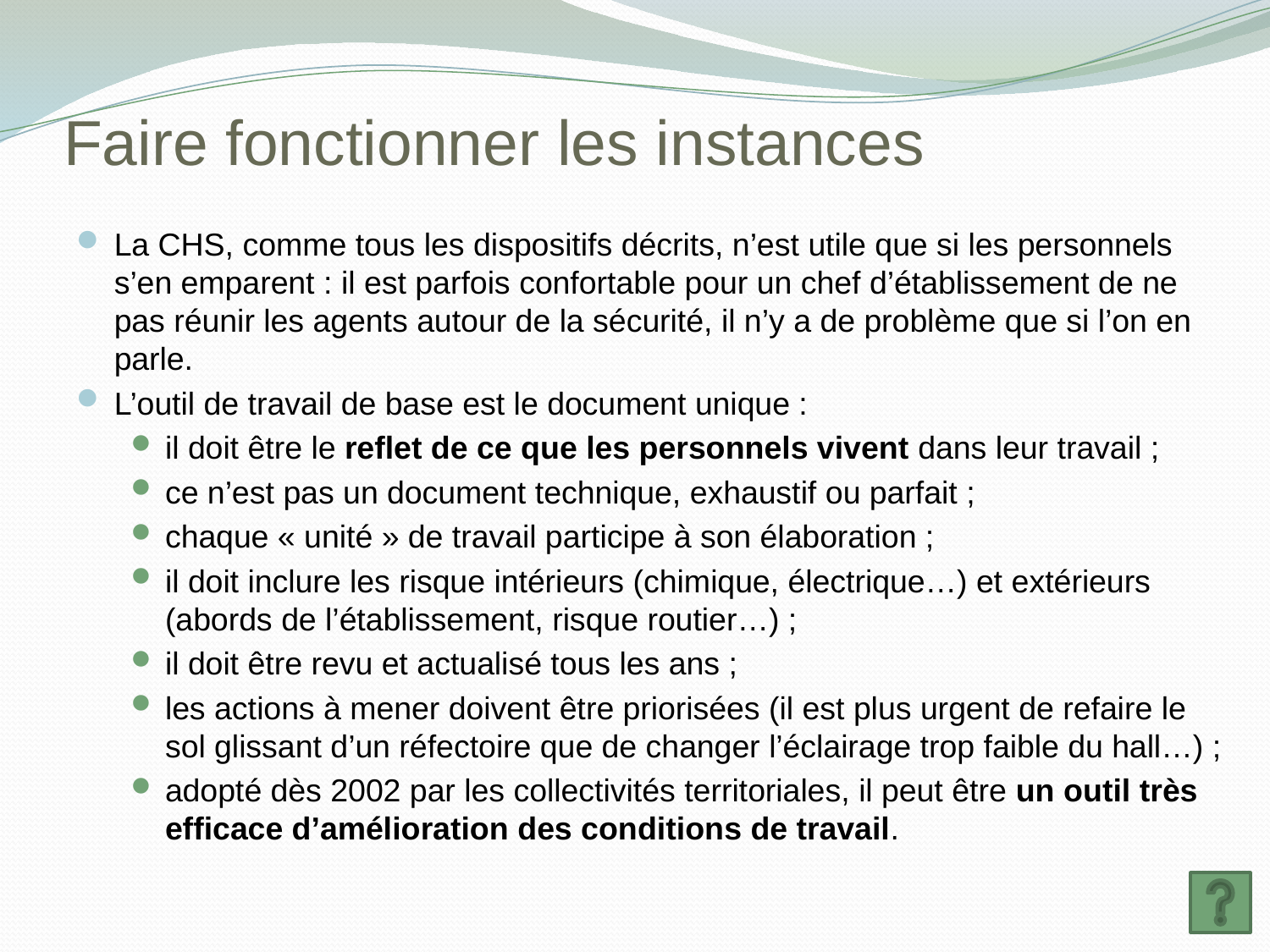

# Faire fonctionner les instances
La CHS, comme tous les dispositifs décrits, n’est utile que si les personnels s’en emparent : il est parfois confortable pour un chef d’établissement de ne pas réunir les agents autour de la sécurité, il n’y a de problème que si l’on en parle.
L’outil de travail de base est le document unique :
il doit être le reflet de ce que les personnels vivent dans leur travail ;
ce n’est pas un document technique, exhaustif ou parfait ;
chaque « unité » de travail participe à son élaboration ;
il doit inclure les risque intérieurs (chimique, électrique…) et extérieurs (abords de l’établissement, risque routier…) ;
il doit être revu et actualisé tous les ans ;
les actions à mener doivent être priorisées (il est plus urgent de refaire le sol glissant d’un réfectoire que de changer l’éclairage trop faible du hall…) ;
adopté dès 2002 par les collectivités territoriales, il peut être un outil très efficace d’amélioration des conditions de travail.